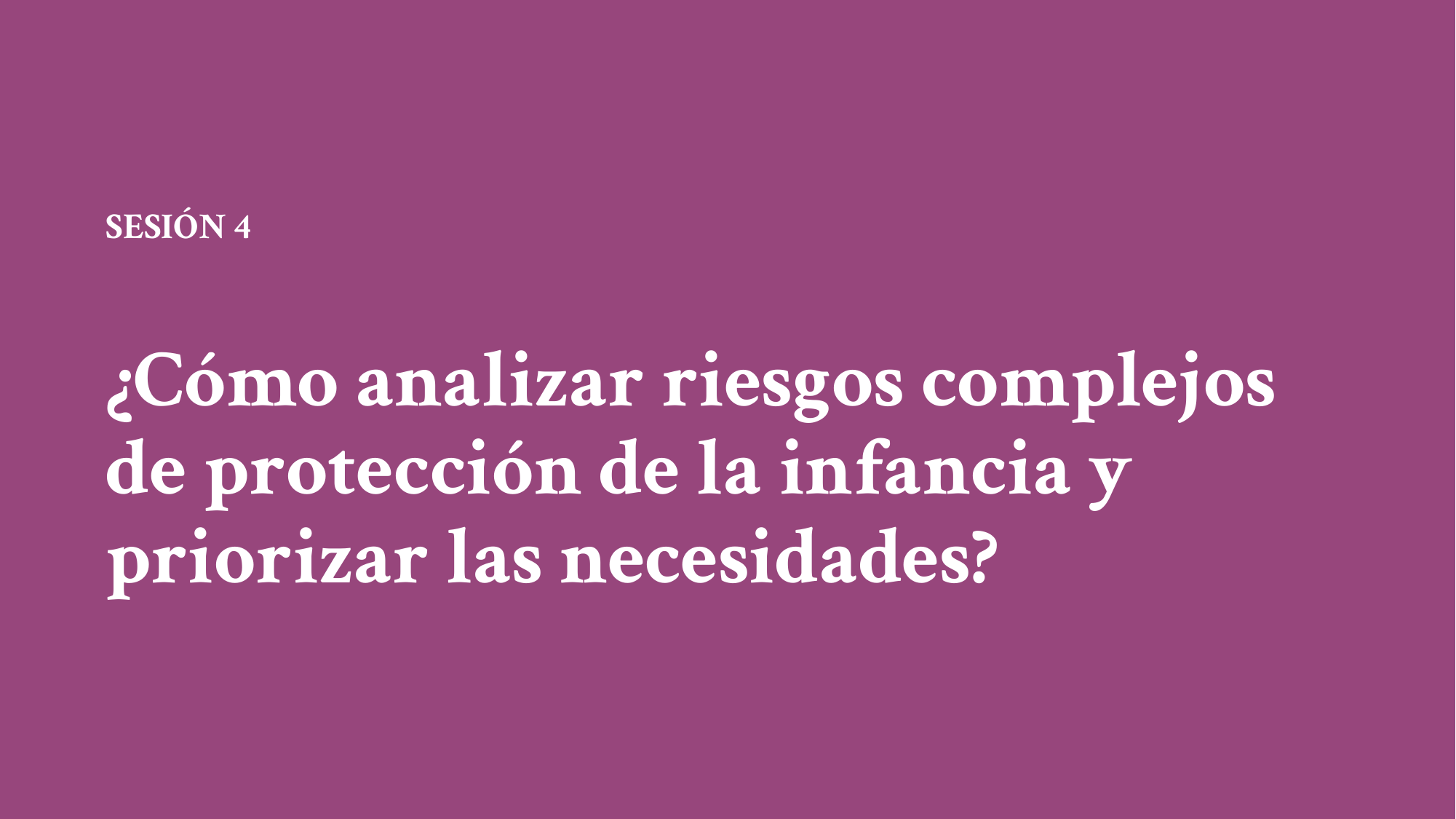

# SESIÓN 4 ¿Cómo analizar riesgos complejos de protección de la infancia y priorizar las necesidades?